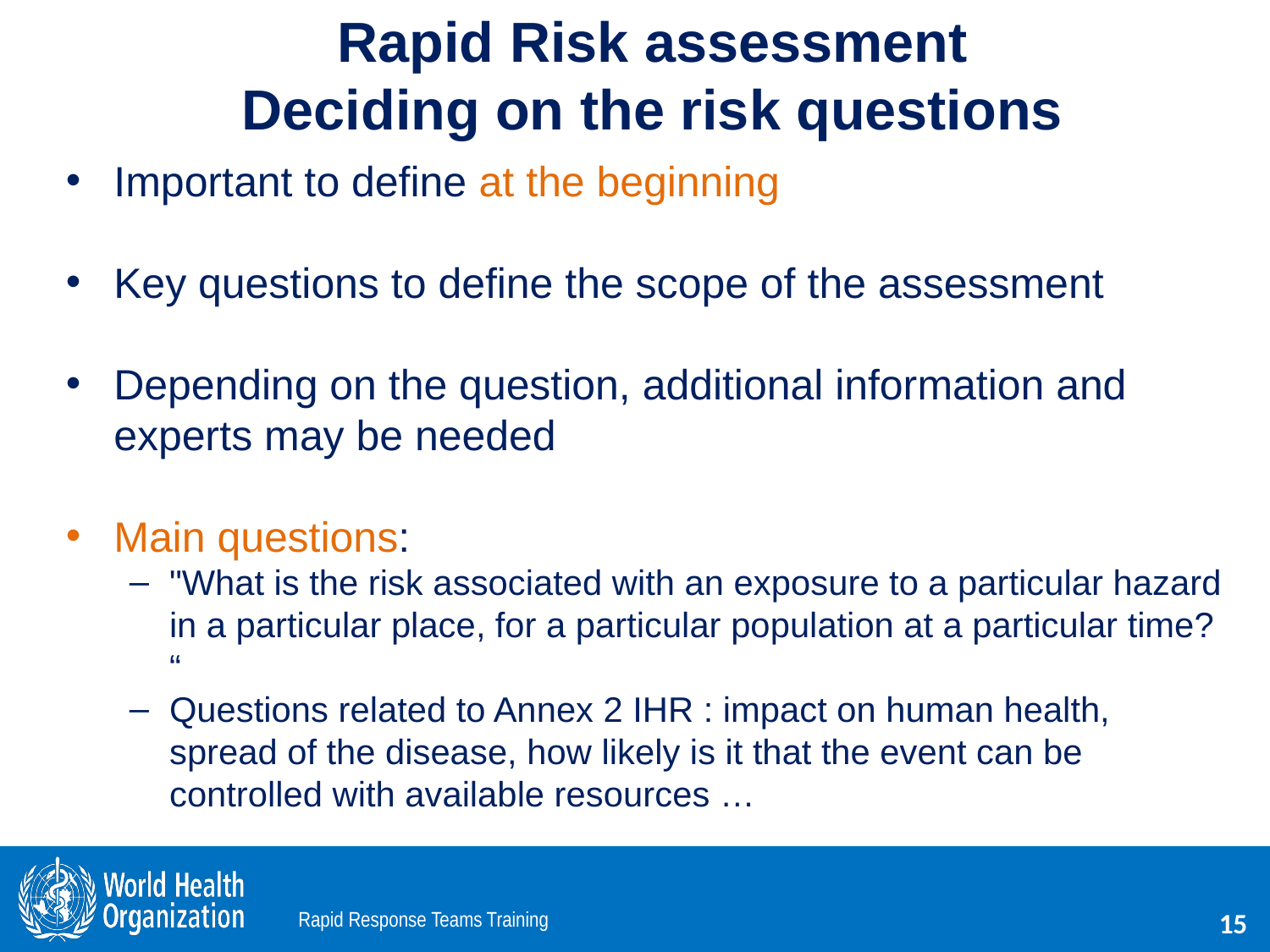

# Rapid Risk assessment Deciding on the risk questions
Important to define at the beginning

Key questions to define the scope of the assessment

Depending on the question, additional information and experts may be needed

Main questions:
"What is the risk associated with an exposure to a particular hazard in a particular place, for a particular population at a particular time? “
Questions related to Annex 2 IHR : impact on human health, spread of the disease, how likely is it that the event can be controlled with available resources …